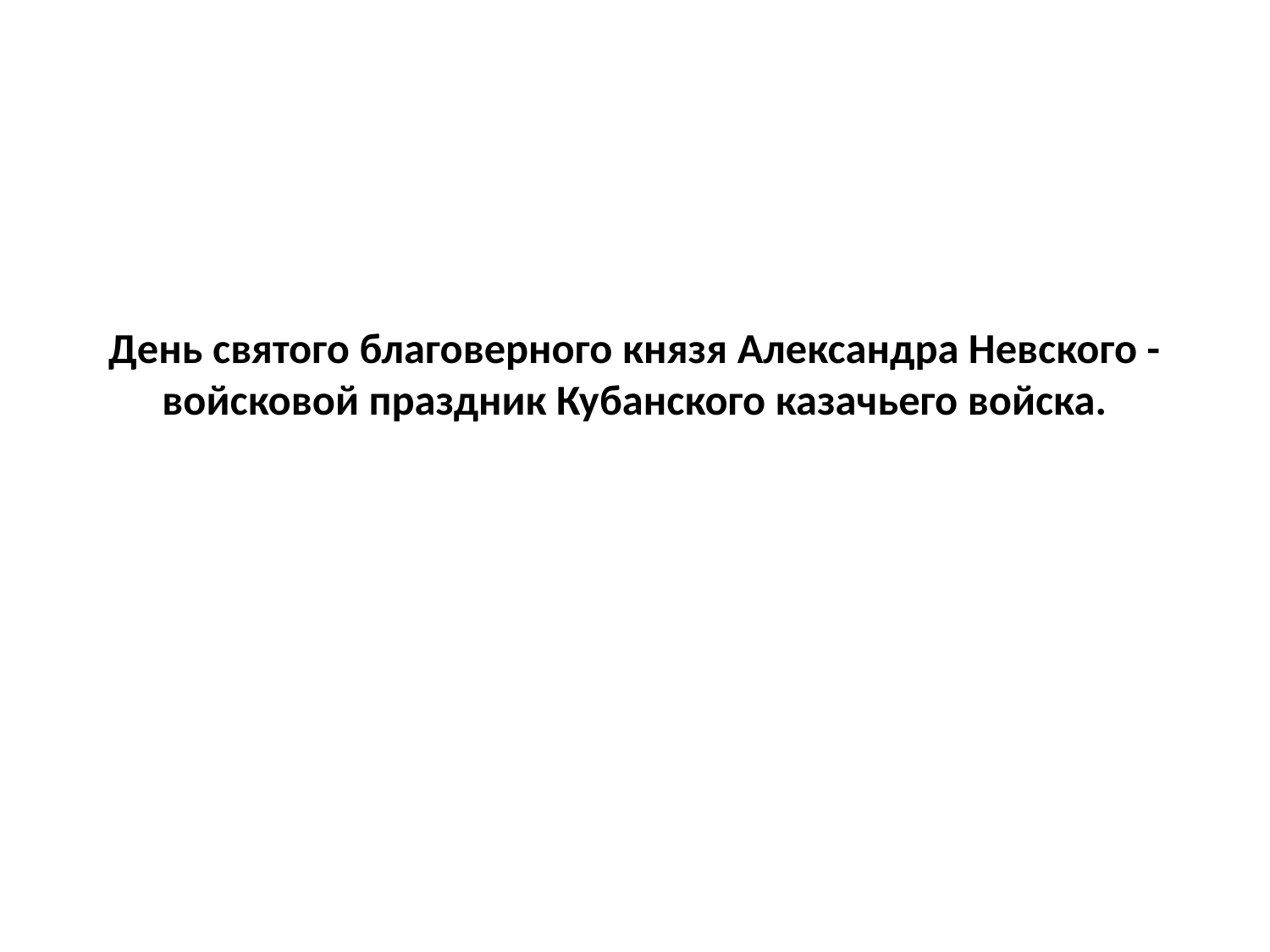

# День святого благоверного князя Александра Невского - войсковой праздник Кубанского казачьего войска.